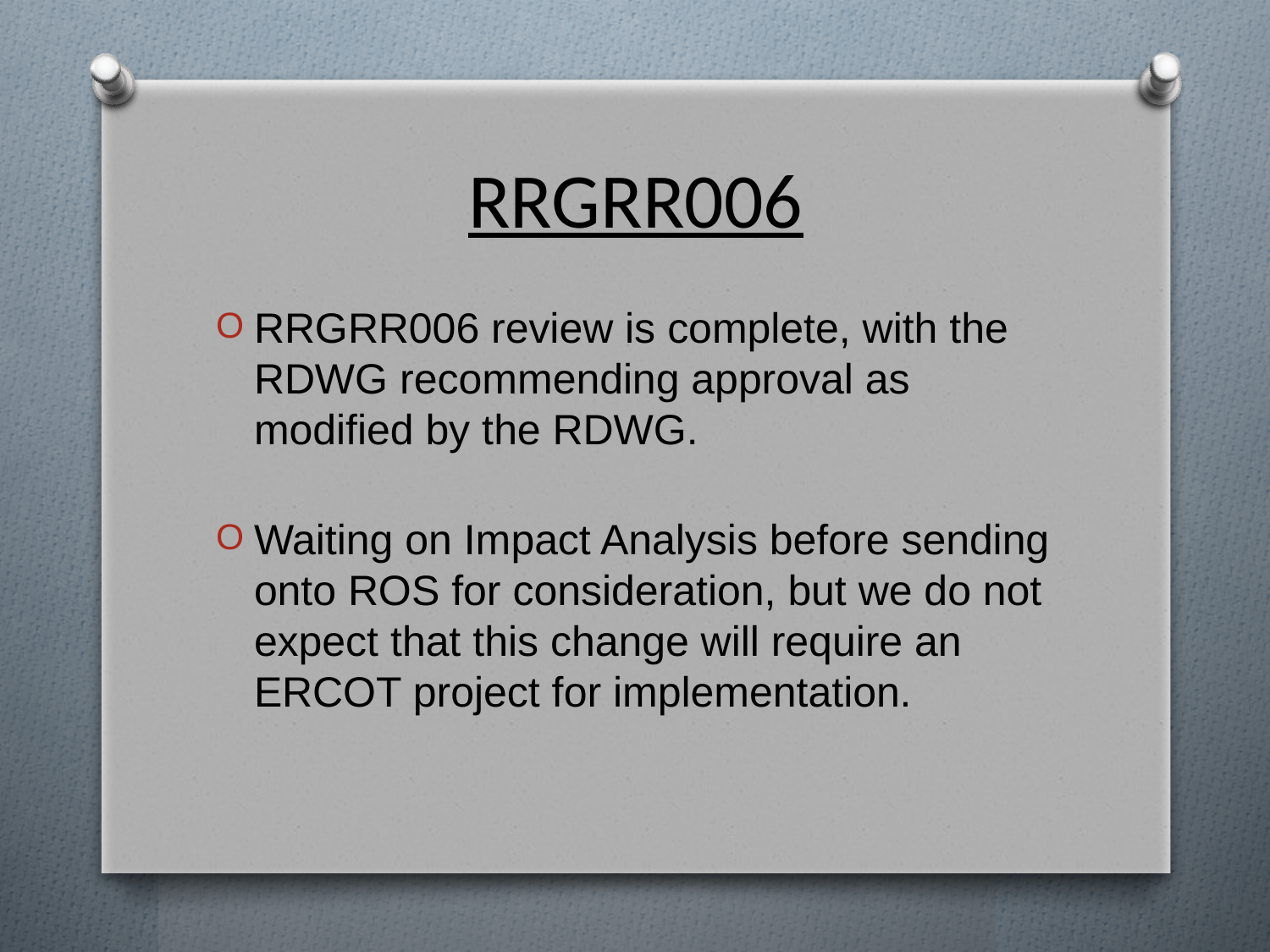

# RRGRR006
RRGRR006 review is complete, with the RDWG recommending approval as modified by the RDWG.
Waiting on Impact Analysis before sending onto ROS for consideration, but we do not expect that this change will require an ERCOT project for implementation.